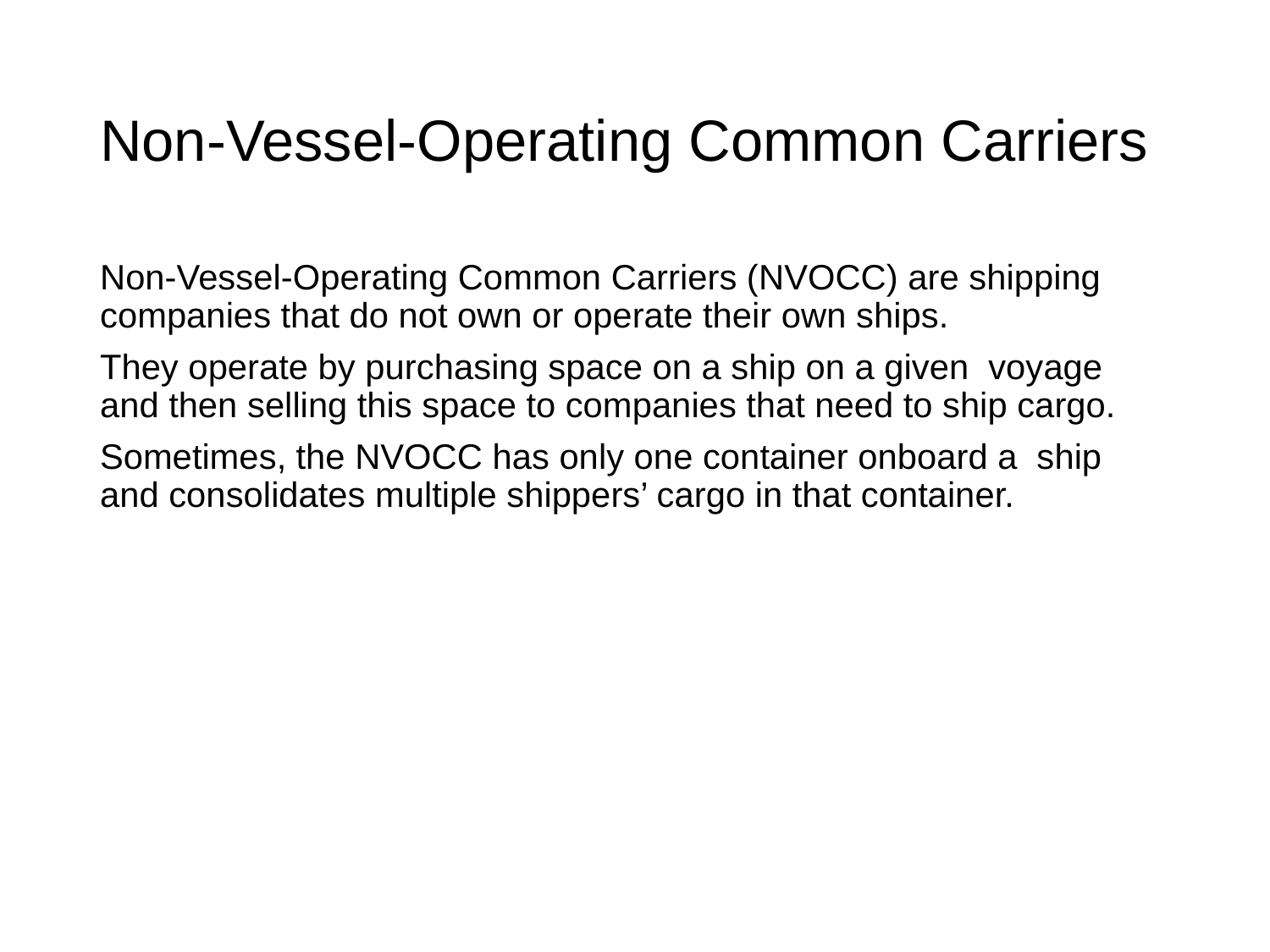

# Non-Vessel-Operating Common Carriers
Non-Vessel-Operating Common Carriers (NVOCC) are shipping companies that do not own or operate their own ships.
They operate by purchasing space on a ship on a given  voyage and then selling this space to companies that need to ship cargo.
Sometimes, the NVOCC has only one container onboard a  ship and consolidates multiple shippers’ cargo in that container.